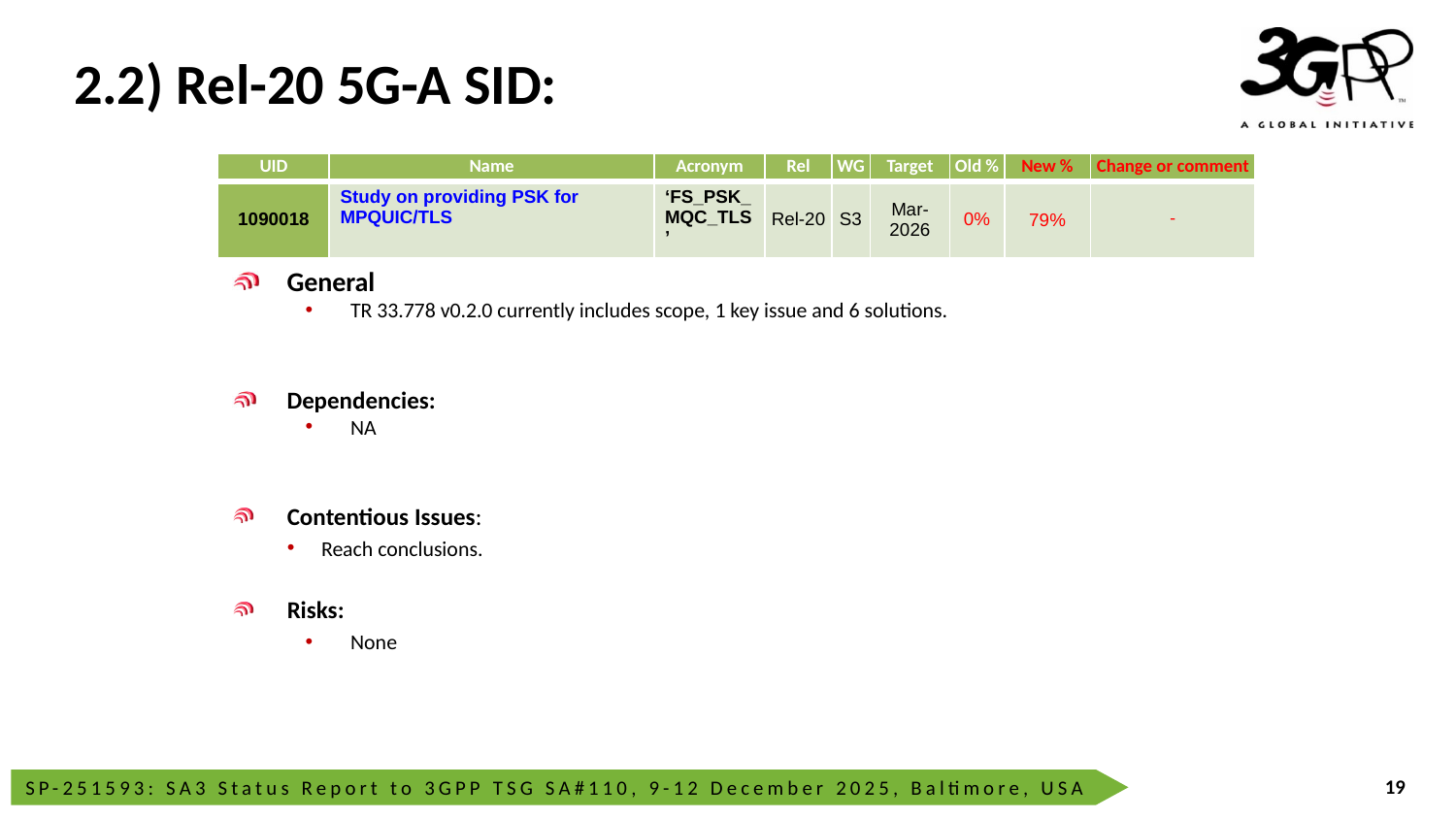

2.2) Rel-20 5G-A SID:
| UID | Name | Acronym | Rel | WG | Target | Old % | New % | Change or comment |
| --- | --- | --- | --- | --- | --- | --- | --- | --- |
| 1090018 | Study on providing PSK for MPQUIC/TLS | ‘FS\_PSK\_MQC\_TLS’ | Rel-20 | S3 | Mar-2026 | 0% | 79% | - |
General
TR 33.778 v0.2.0 currently includes scope, 1 key issue and 6 solutions.

Dependencies:
NA

Contentious Issues:
Reach conclusions.

Risks:
None